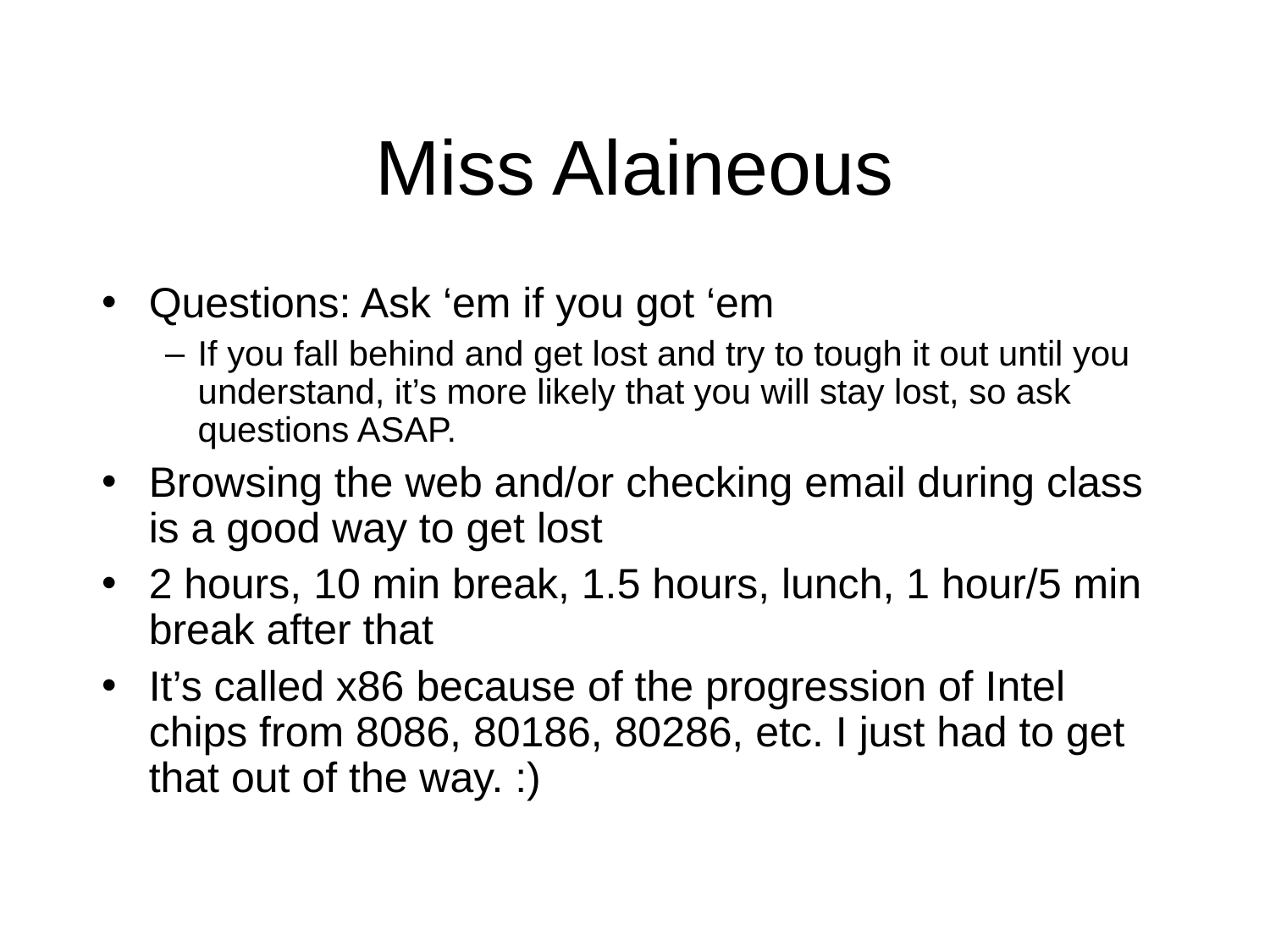

Miss Alaineous
Questions: Ask ‘em if you got ‘em
If you fall behind and get lost and try to tough it out until you understand, it’s more likely that you will stay lost, so ask questions ASAP.
Browsing the web and/or checking email during class is a good way to get lost
2 hours, 10 min break, 1.5 hours, lunch, 1 hour/5 min break after that
It’s called x86 because of the progression of Intel chips from 8086, 80186, 80286, etc. I just had to get that out of the way. :)